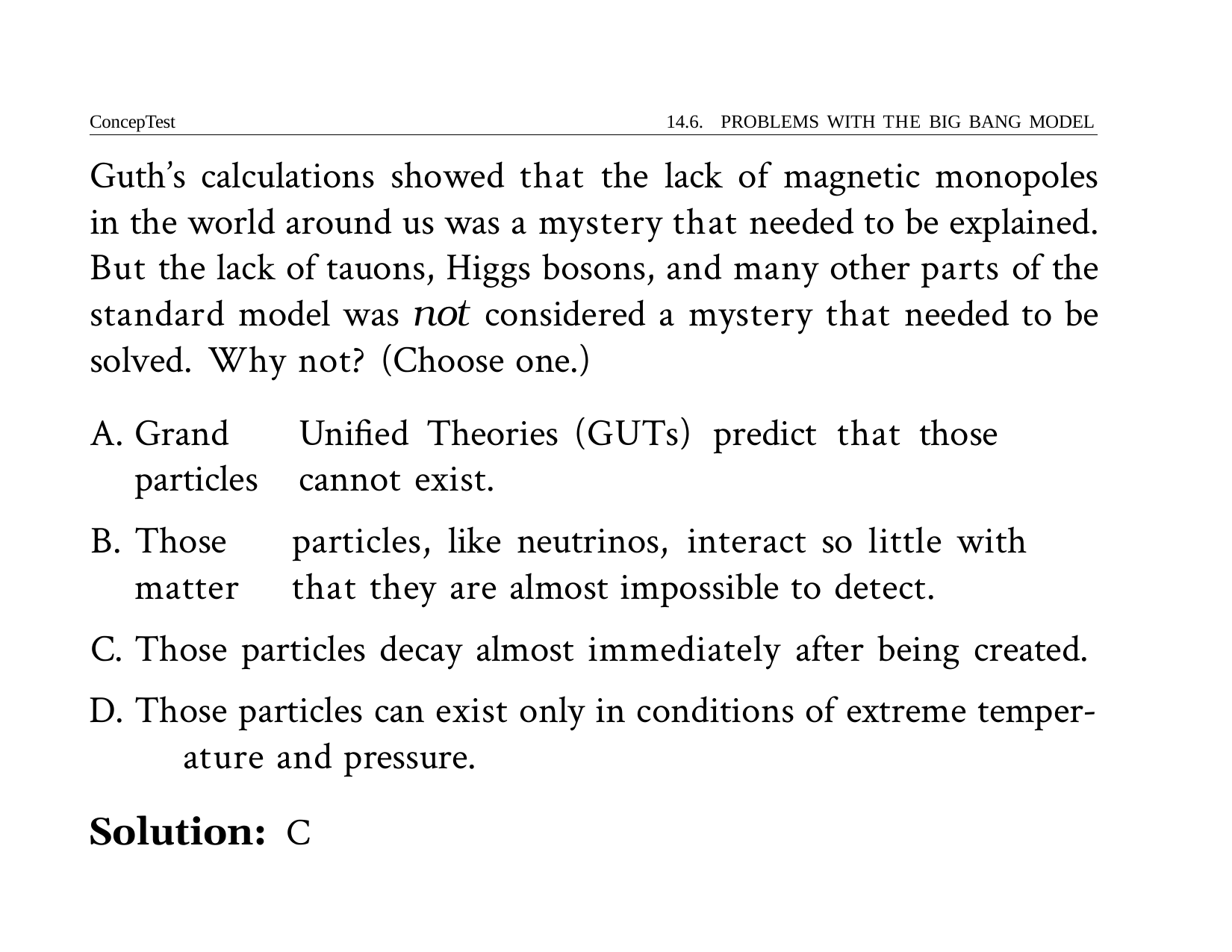

ConcepTest	14.6.  PROBLEMS WITH THE BIG BANG MODEL

# Guth’s calculations showed that the lack of magnetic monopoles in the world around us was a mystery that needed to be explained. But the lack of tauons, Higgs bosons, and many other parts of the standard model was not considered a mystery that needed to be solved. Why not? (Choose one.)
Grand	Unified	Theories	(GUTs)	predict	that	those	particles 	cannot exist.
Those	particles,	like	neutrinos,	interact	so	little	with	matter 	that they are almost impossible to detect.
Those particles decay almost immediately after being created.
Those particles can exist only in conditions of extreme temper- 	ature and pressure.
Solution:	C